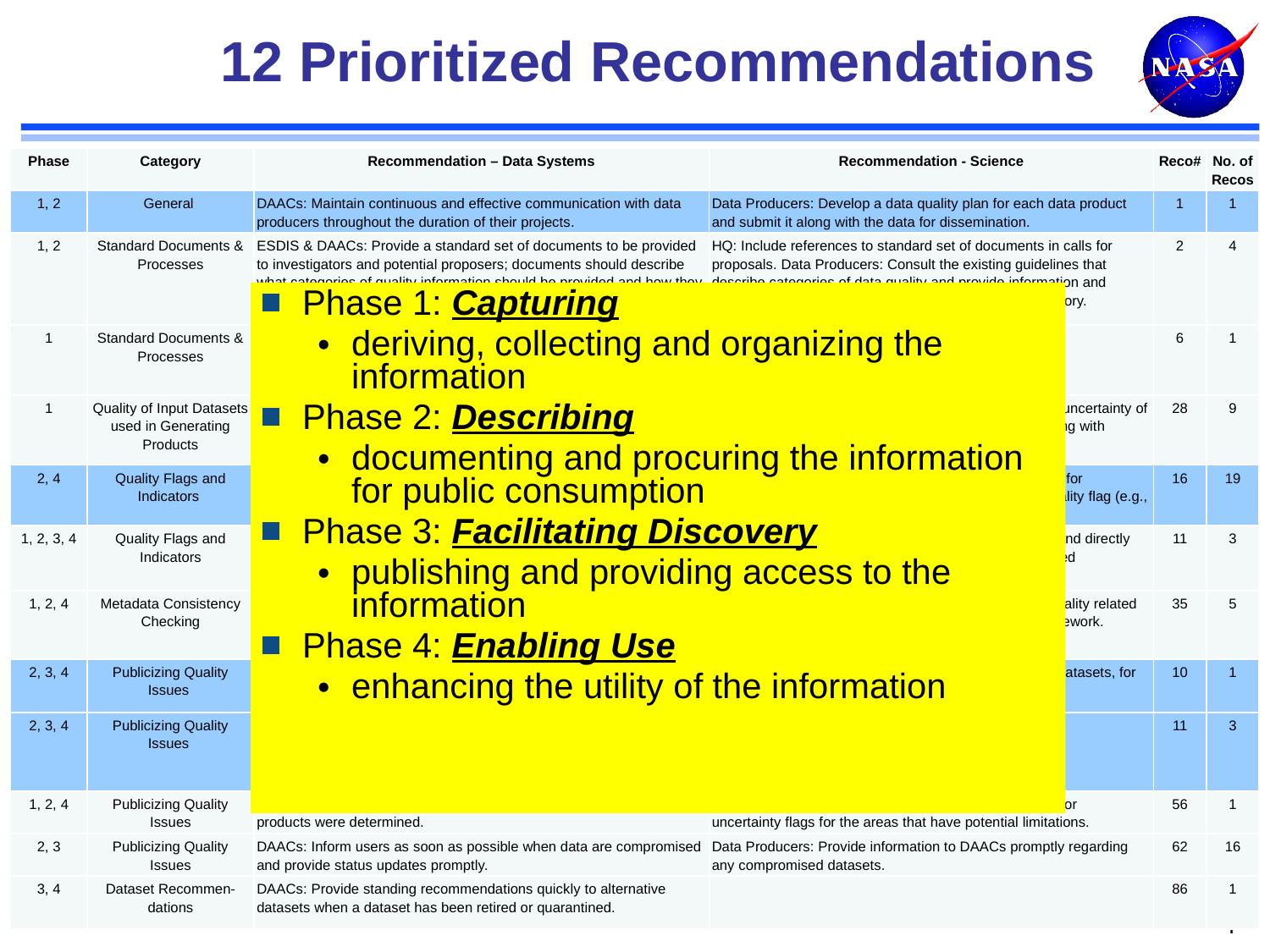

# 12 Prioritized Recommendations
| Phase | Category | Recommendation – Data Systems | Recommendation - Science | Reco# | No. of Recos |
| --- | --- | --- | --- | --- | --- |
| 1, 2 | General | DAACs: Maintain continuous and effective communication with data producers throughout the duration of their projects. | Data Producers: Develop a data quality plan for each data product and submit it along with the data for dissemination. | 1 | 1 |
| 1, 2 | Standard Documents & Processes | ESDIS & DAACs: Provide a standard set of documents to be provided to investigators and potential proposers; documents should describe what categories of quality information should be provided and how they should be shown using metadata. | HQ: Include references to standard set of documents in calls for proposals. Data Producers: Consult the existing guidelines that describe categories of data quality and provide information and evidence about the quality of the data set for each category. | 2 | 4 |
| 1 | Standard Documents & Processes | DAACs: Capture version id, processing history, and lineage for any dataset that is publicly available and in which multiple dataset versions of the same originating data are likewise published. |  | 6 | 1 |
| 1 | Quality of Input Datasets used in Generating Products | DAACs: Request, from data producers, information about the contribution of the various input data that are used to process a higher level product. | Data Producers: Include information about correctness /uncertainty of input datasets used (e.g., land/ocean/region masks) along with products (e.g., sea ice product). | 28 | 9 |
| 2, 4 | Quality Flags and Indicators | DAACs: Describe quality flags in the data documentation and in the list of Frequently Asked Questions (FAQs) about the dataset. | Data Producers: Provide users with a list of quality flags for questionable values along with descriptions for each quality flag (e.g., as provided by MODIS land products). | 16 | 19 |
| 1, 2, 3, 4 | Quality Flags and Indicators | DAACs: Provide easy-to-use quality flags using standardized metadata and documenting the lineage and derivations of each quality flag. | Data Producers: Make quality flags publicly accessible and directly corresponding to a quantifiable metric, such as the related uncertainty, confidence intervals, and confidence levels. | 11 | 3 |
| 1, 2, 4 | Metadata Consistency Checking | DAACs: Employ metadata consistency checking tool that meets usability needs and generates reports with standards-based accuracy, precision, and uncertainty attributes provided in data granules. | Data Producers: Give recommendations on how data quality related attributes will be evaluated in the metadata scoring framework. | 35 | 5 |
| 2, 3, 4 | Publicizing Quality Issues | DAACs: Host a prominent web page that captures known quality issues. | Data Producers: Convey fully the limitations of specific datasets, for inclusion in documentation and dataset descriptions. | 10 | 1 |
| 2, 3, 4 | Publicizing Quality Issues | DAACs: Provide enough publicly available information with self-describing metadata and documentation {derived from content delivered by Data Producers} such that the need for users to contact the DAACs is minimized. |  | 11 | 3 |
| 1, 2, 4 | Publicizing Quality Issues | DAACs: Include documentation on how accuracy and uncertainty of products were determined. | Data Producers: Provide all data with added quality and/or uncertainty flags for the areas that have potential limitations. | 56 | 1 |
| 2, 3 | Publicizing Quality Issues | DAACs: Inform users as soon as possible when data are compromised and provide status updates promptly. | Data Producers: Provide information to DAACs promptly regarding any compromised datasets. | 62 | 16 |
| 3, 4 | Dataset Recommen-dations | DAACs: Provide standing recommendations quickly to alternative datasets when a dataset has been retired or quarantined. |  | 86 | 1 |
Phase 1: Capturing
deriving, collecting and organizing the information
Phase 2: Describing
documenting and procuring the information for public consumption
Phase 3: Facilitating Discovery
publishing and providing access to the information
Phase 4: Enabling Use
enhancing the utility of the information
4